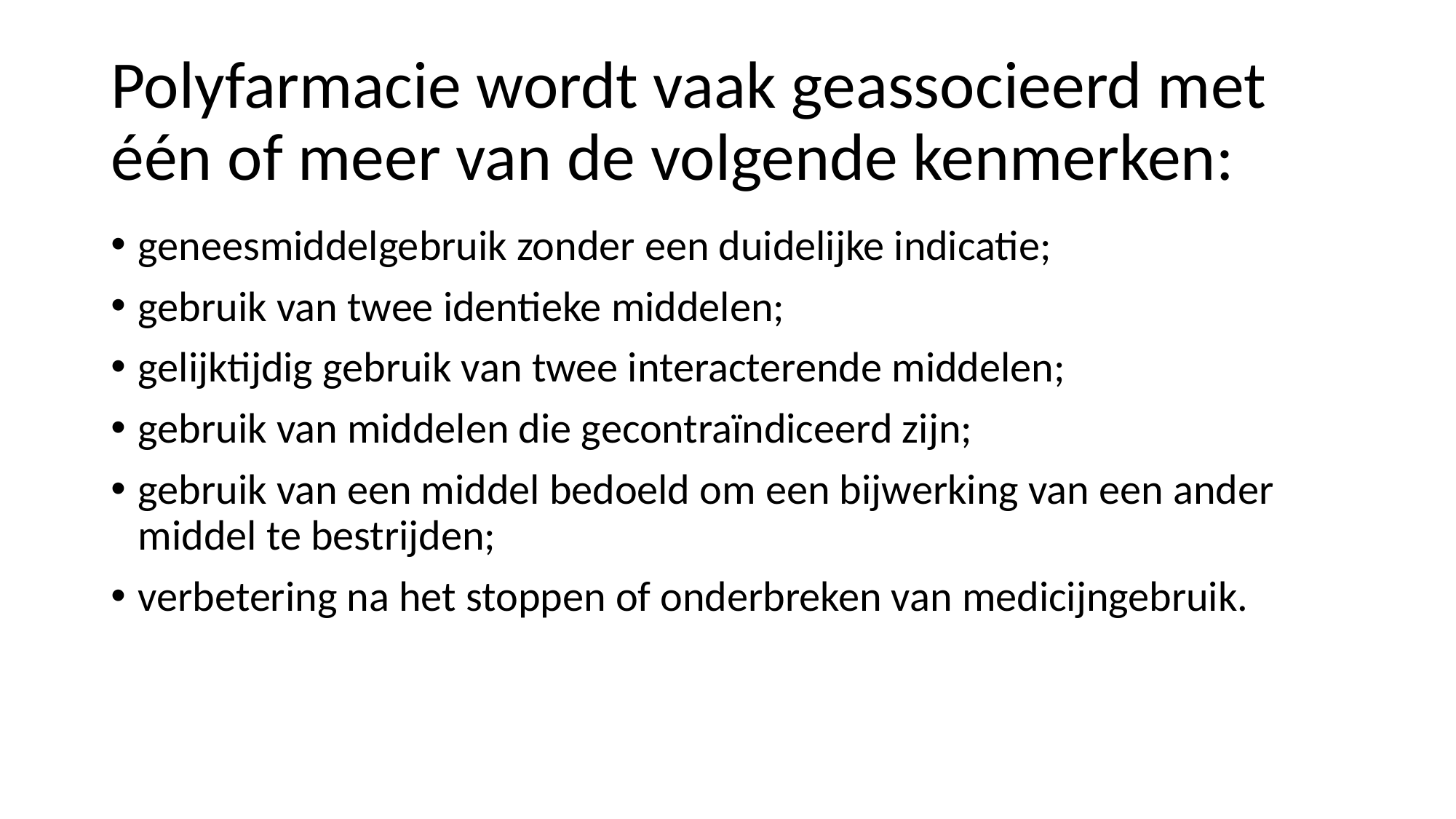

# Polyfarmacie wordt vaak geassocieerd met één of meer van de volgende kenmerken:
geneesmiddelgebruik zonder een duidelijke indicatie;
gebruik van twee identieke middelen;
gelijktijdig gebruik van twee interacterende middelen;
gebruik van middelen die gecontraïndiceerd zijn;
gebruik van een middel bedoeld om een bijwerking van een ander middel te bestrijden;
verbetering na het stoppen of onderbreken van medicijngebruik.